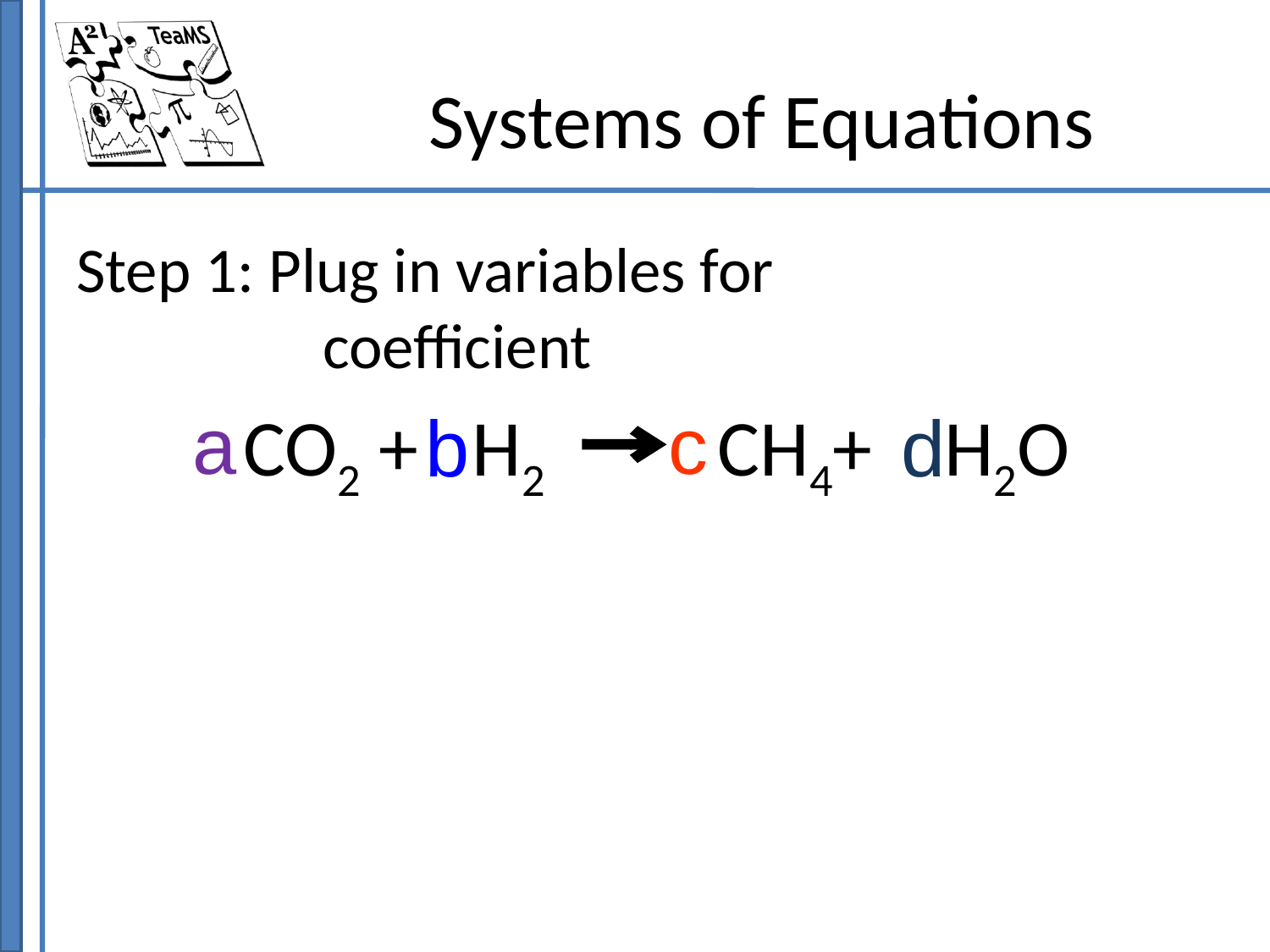

# Systems of Equations
Step 1: Plug in variables for 	   		         	     coefficient
   CO2 +   H2          CH4+    H2O
a
c
b
d